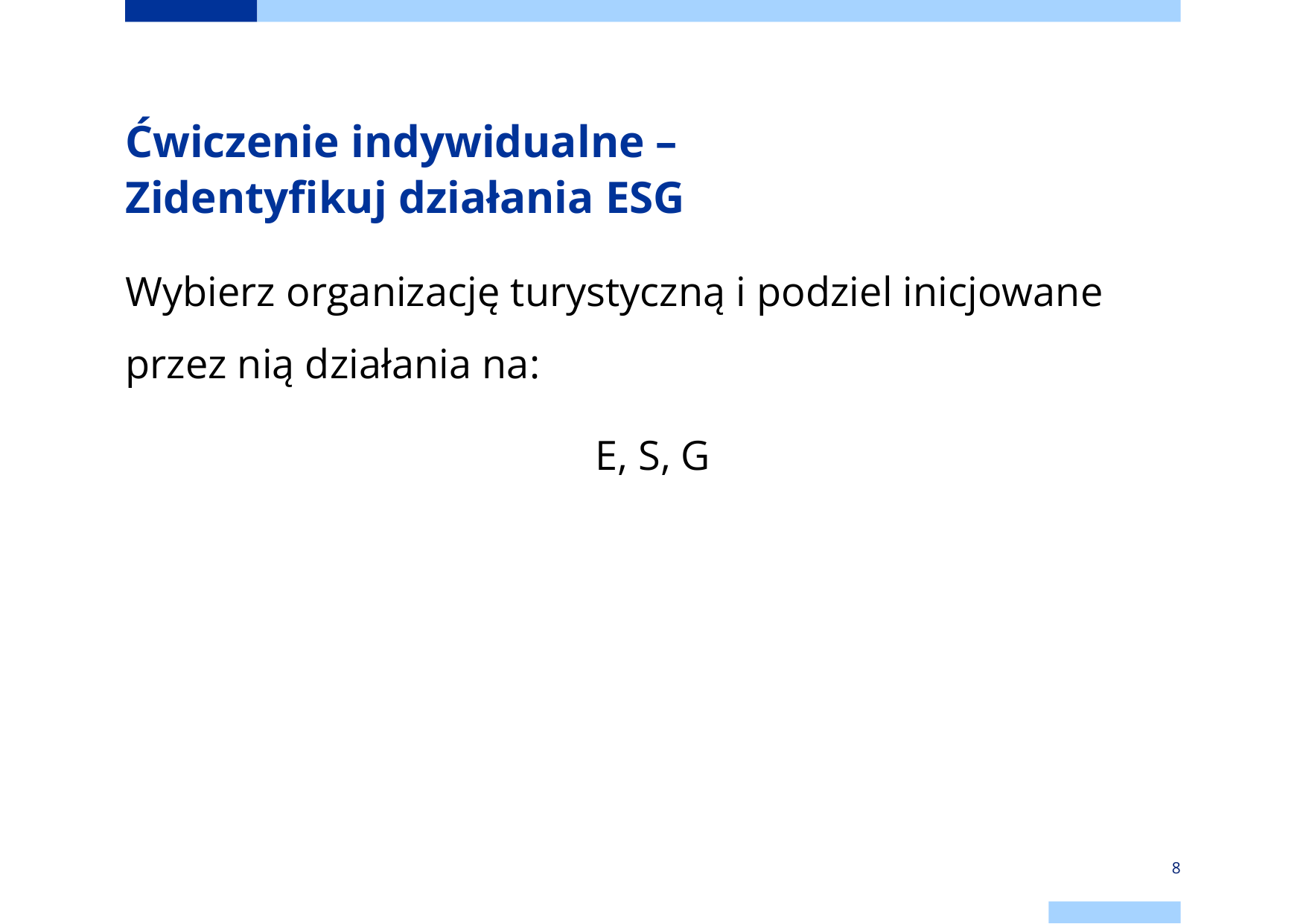

# Ćwiczenie indywidualne – Zidentyfikuj działania ESG
Wybierz organizację turystyczną i podziel inicjowane przez nią działania na:
E, S, G
8